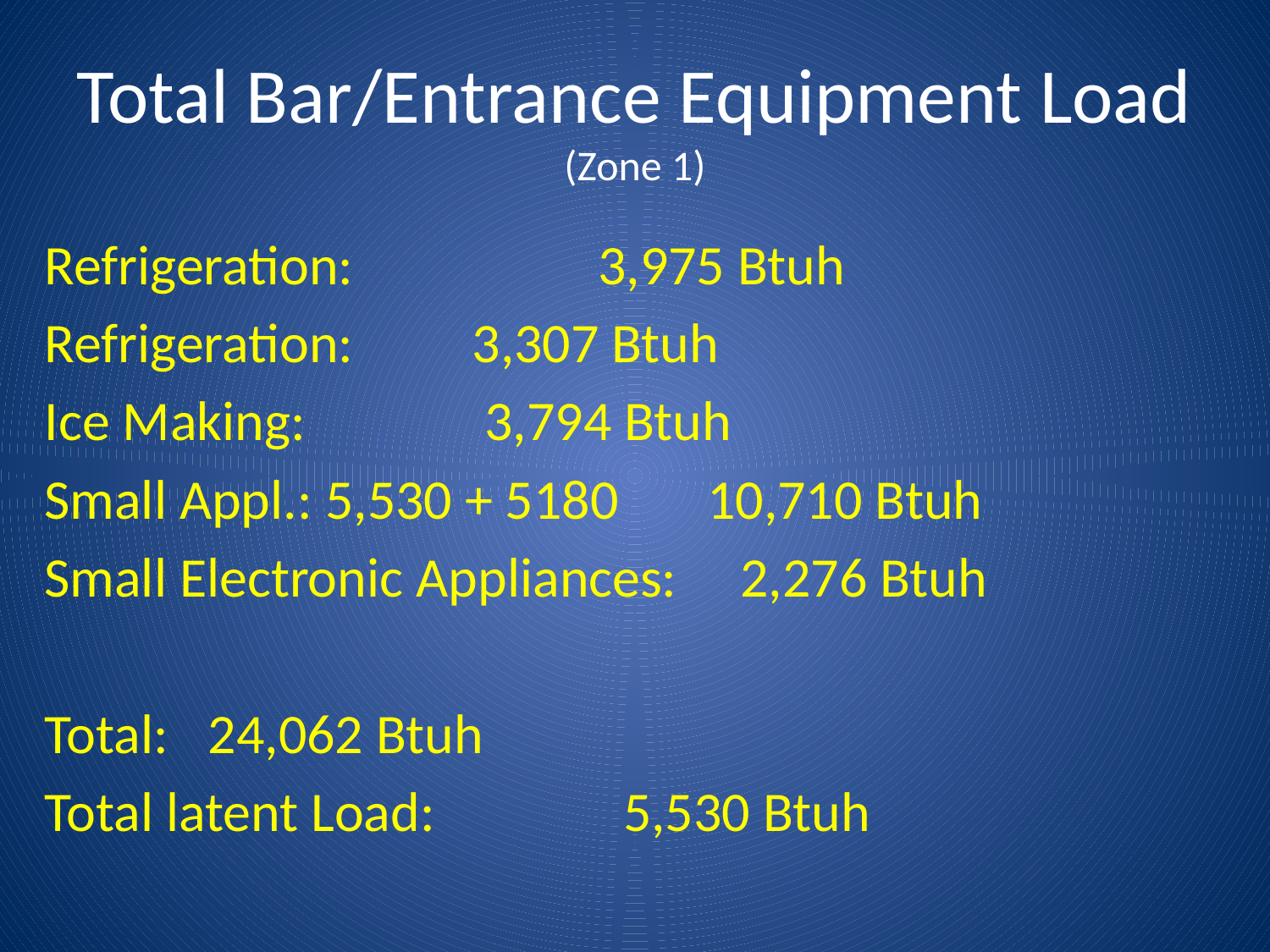

# Total Bar/Entrance Equipment Load (Zone 1)
Refrigeration:		    	    3,975 Btuh
Refrigeration: 			    3,307 Btuh
Ice Making: 			     3,794 Btuh
Small Appl.: 5,530 + 5180       10,710 Btuh
Small Electronic Appliances:     2,276 Btuh

Total:					   24,062 Btuh
Total latent Load:		      5,530 Btuh